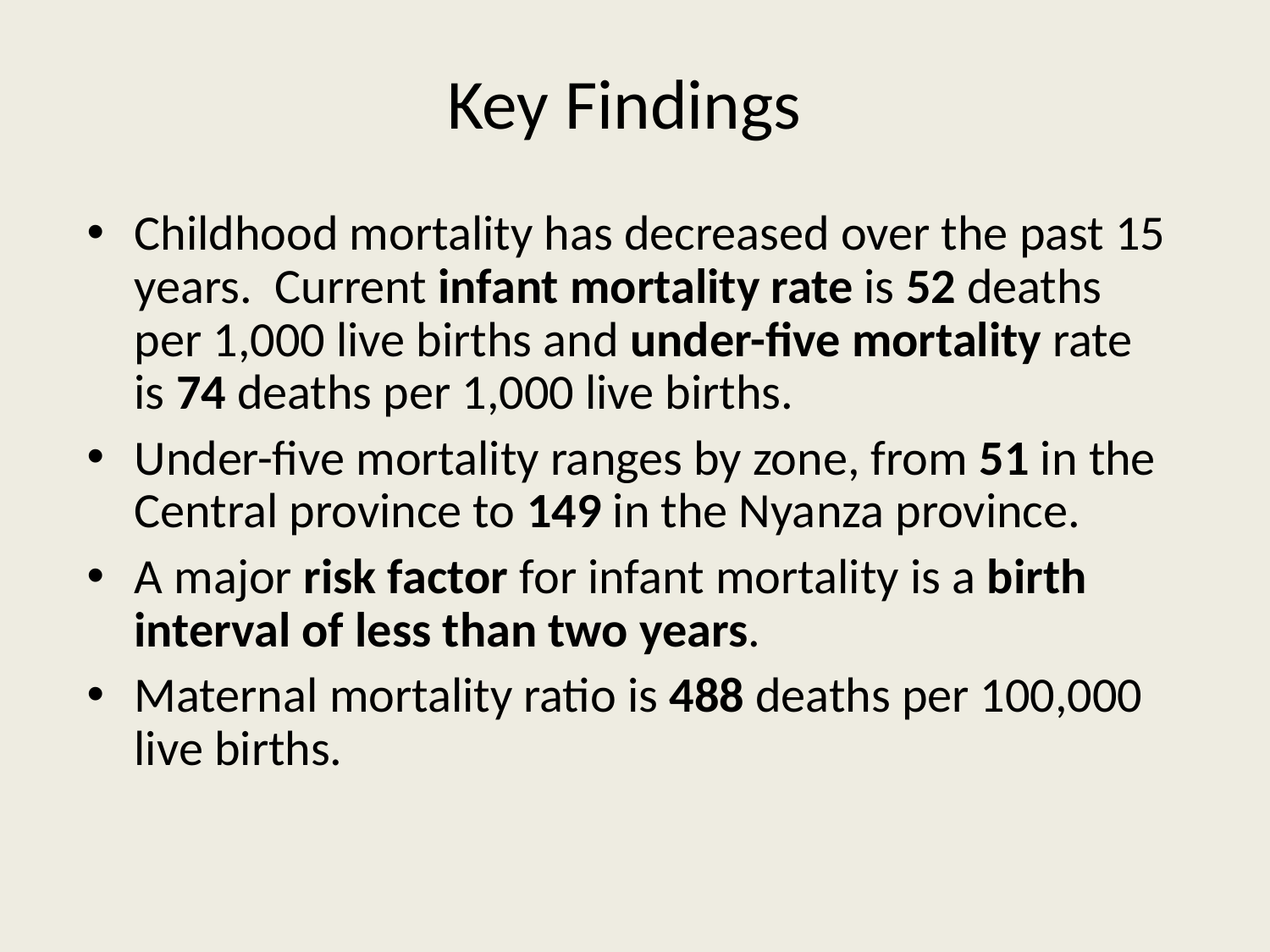

# Key Findings
Childhood mortality has decreased over the past 15 years.  Current infant mortality rate is 52 deaths per 1,000 live births and under-five mortality rate is 74 deaths per 1,000 live births.
Under-five mortality ranges by zone, from 51 in the Central province to 149 in the Nyanza province.
A major risk factor for infant mortality is a birth interval of less than two years.
Maternal mortality ratio is 488 deaths per 100,000 live births.